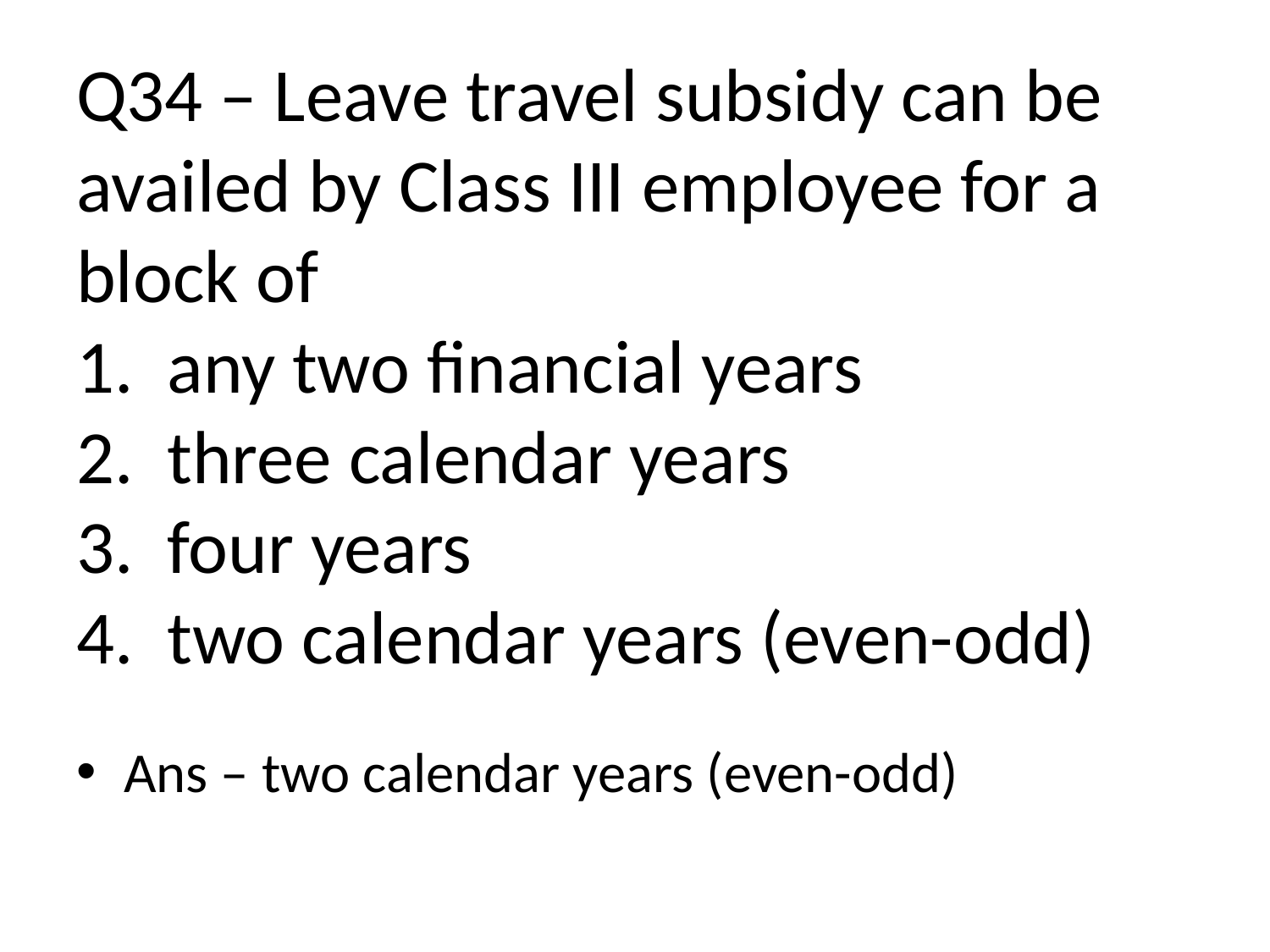

# Q34 – Leave travel subsidy can be availed by Class III employee for a block of 1.  any two financial years 2.  three calendar years 3.  four years 4.  two calendar years (even-odd)
Ans – two calendar years (even-odd)